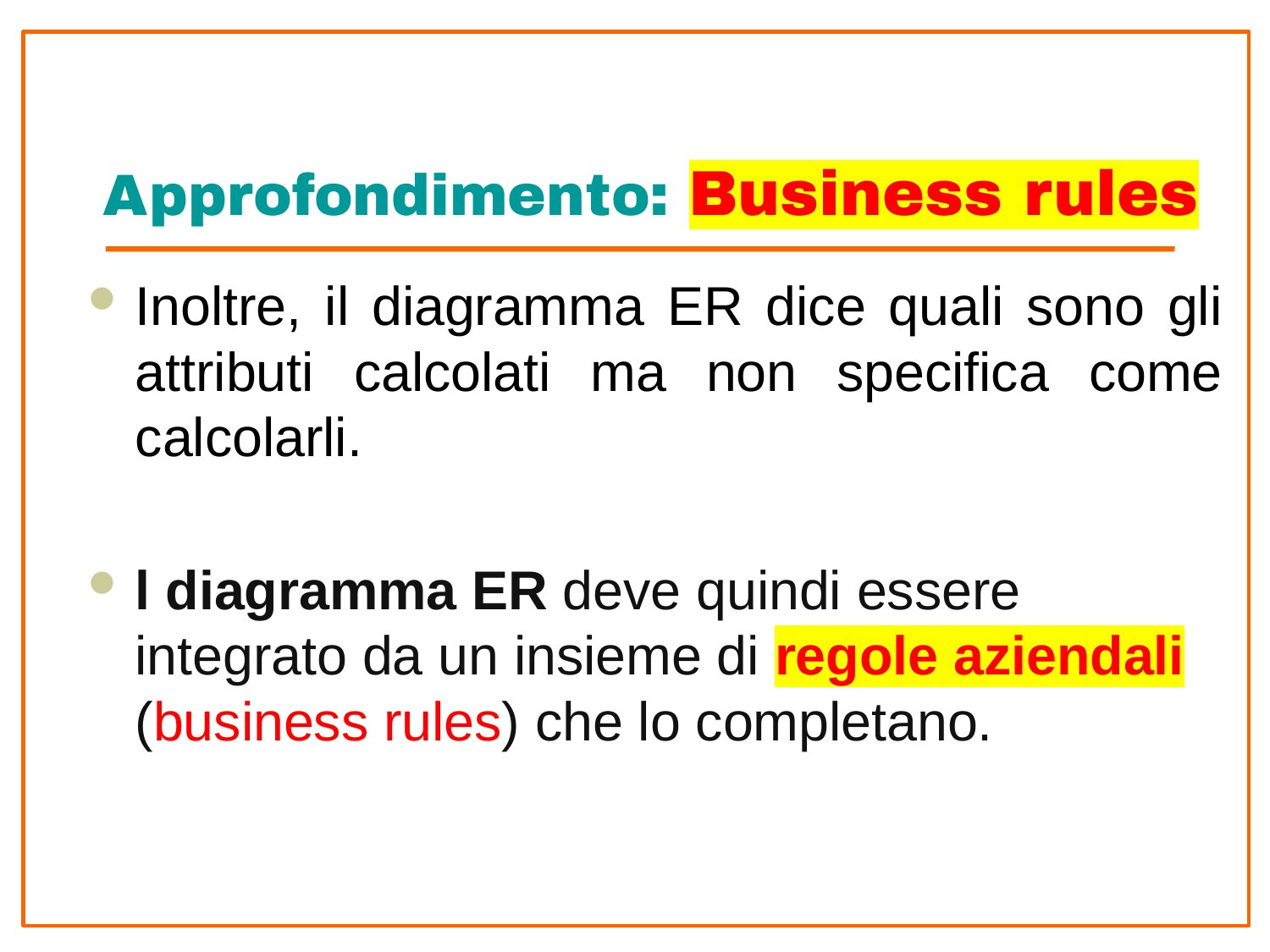

# Approfondimento: Business rules
Inoltre, il diagramma ER dice quali sono gli attributi calcolati ma non specifica come calcolarli.

l diagramma ER deve quindi essere integrato da un insieme di regole aziendali (business rules) che lo completano.